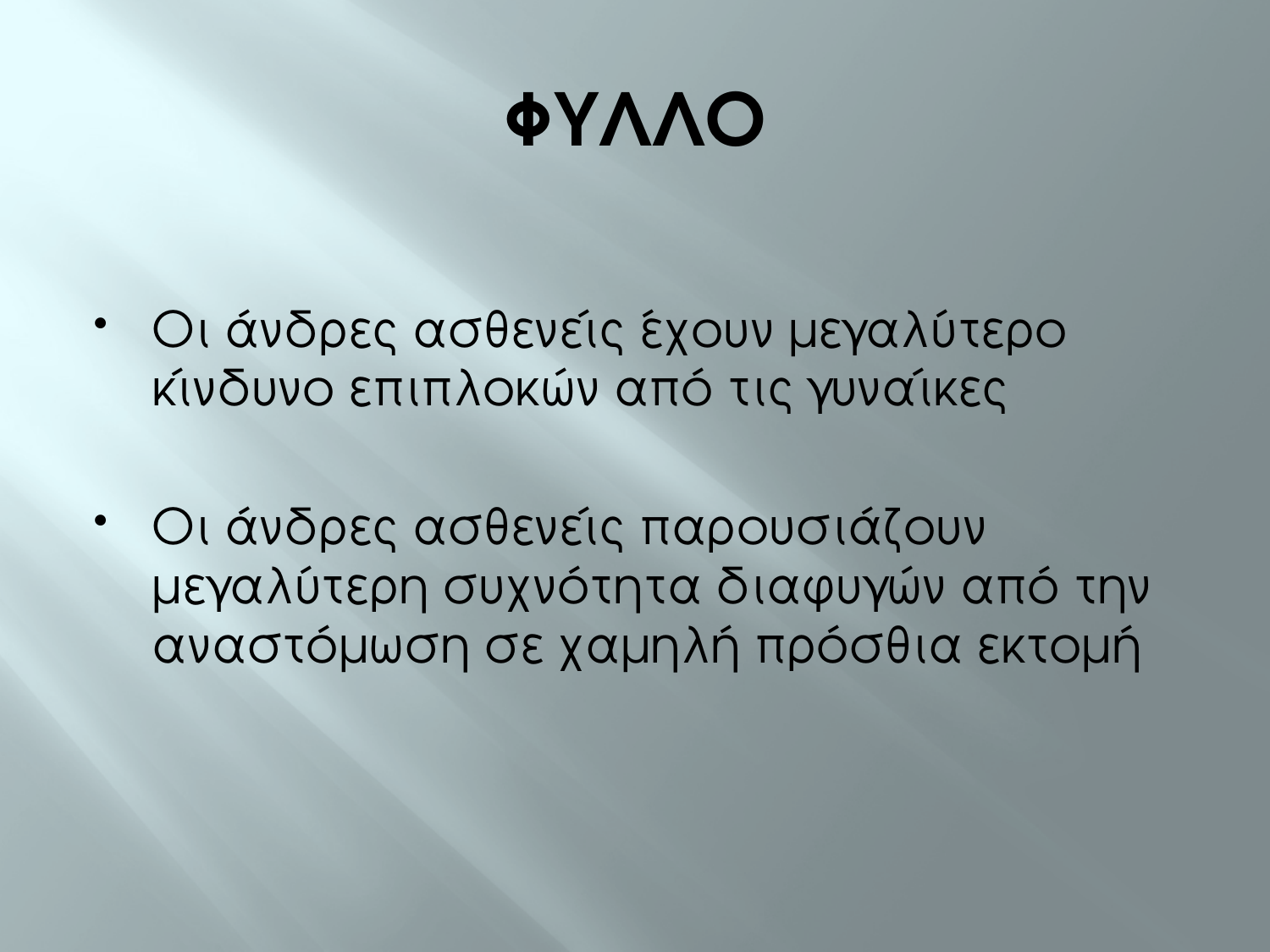

# ΦΥΛΛΟ

Οι άνδρες ασθενείς έχουν μεγαλύτερο κίνδυνο επιπλοκών από τις γυναίκες

Οι άνδρες ασθενείς παρουσιάζουν μεγαλύτερη συχνότητα διαφυγών από την αναστόμωση σε χαμηλή πρόσθια εκτομή